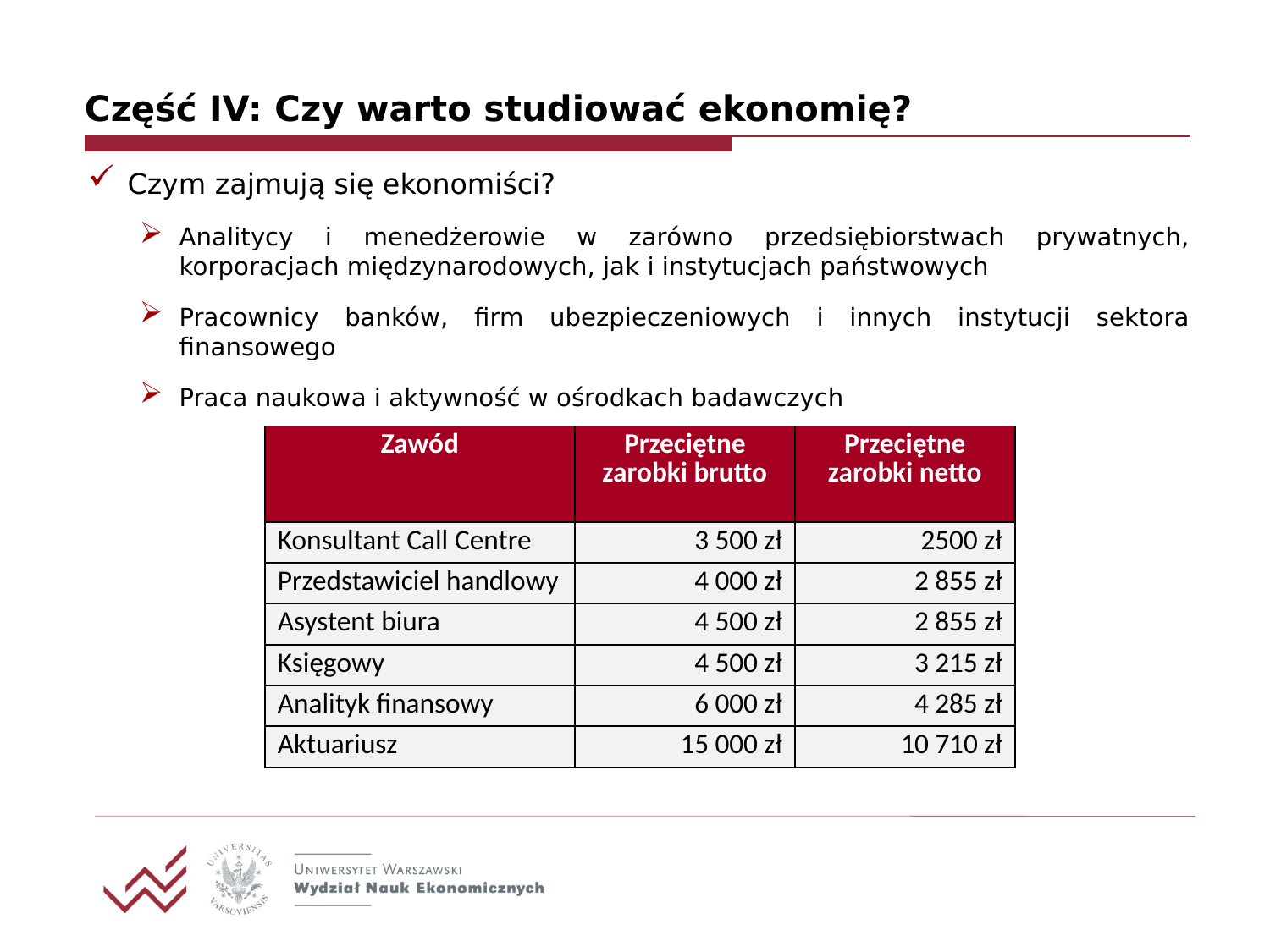

# Część IV: Czy warto studiować ekonomię?
Czym zajmują się ekonomiści?
Analitycy i menedżerowie w zarówno przedsiębiorstwach prywatnych, korporacjach międzynarodowych, jak i instytucjach państwowych
Pracownicy banków, firm ubezpieczeniowych i innych instytucji sektora finansowego
Praca naukowa i aktywność w ośrodkach badawczych

| Zawód | Przeciętne zarobki brutto | Przeciętne zarobki netto |
| --- | --- | --- |
| Konsultant Call Centre | 3 500 zł | 2500 zł |
| Przedstawiciel handlowy | 4 000 zł | 2 855 zł |
| Asystent biura | 4 500 zł | 2 855 zł |
| Księgowy | 4 500 zł | 3 215 zł |
| Analityk finansowy | 6 000 zł | 4 285 zł |
| Aktuariusz | 15 000 zł | 10 710 zł |